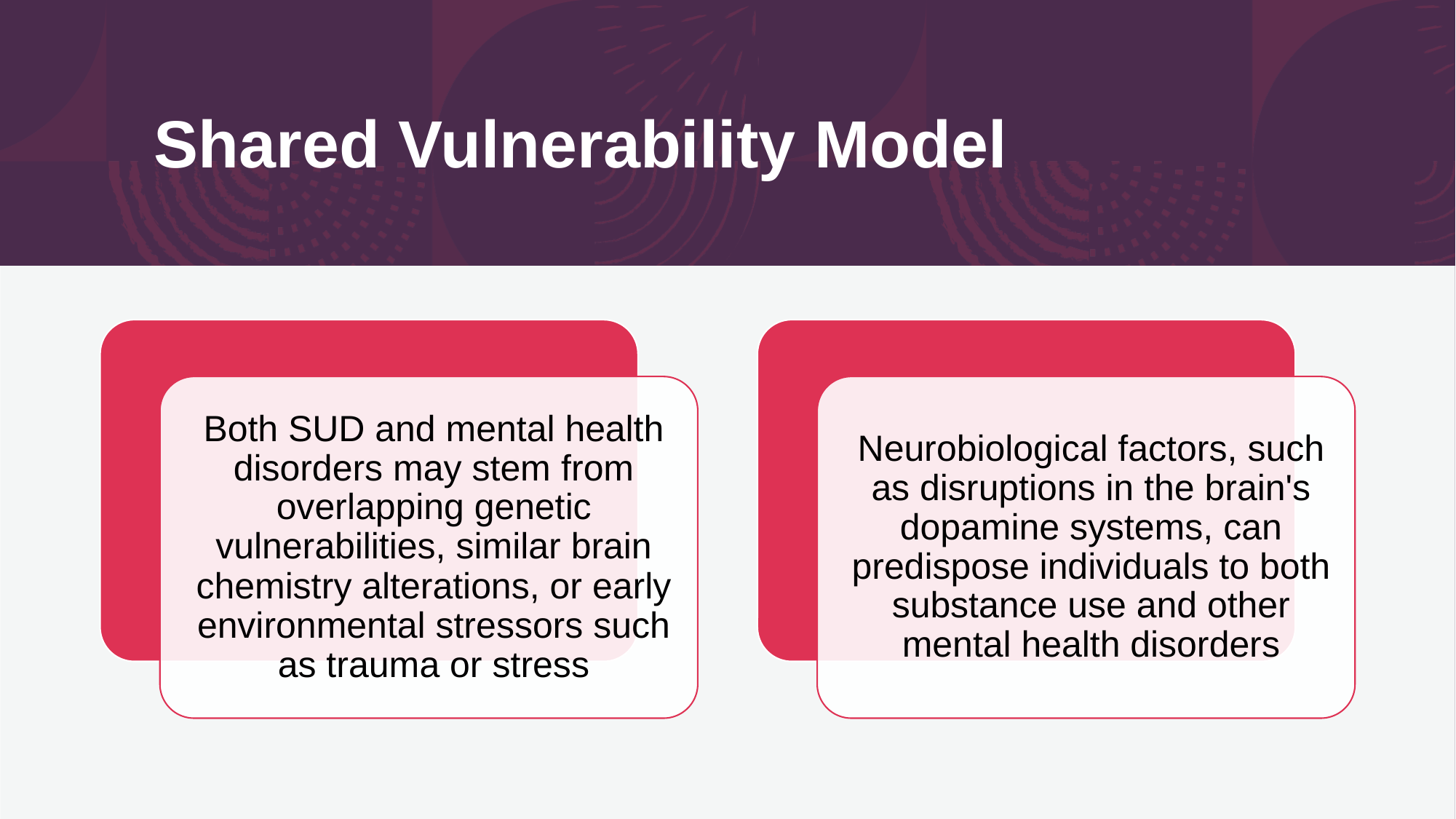

# Shared Vulnerability Model
Both SUD and mental health disorders may stem from overlapping genetic vulnerabilities, similar brain chemistry alterations, or early environmental stressors such as trauma or stress
Neurobiological factors, such as disruptions in the brain's dopamine systems, can predispose individuals to both substance use and other mental health disorders